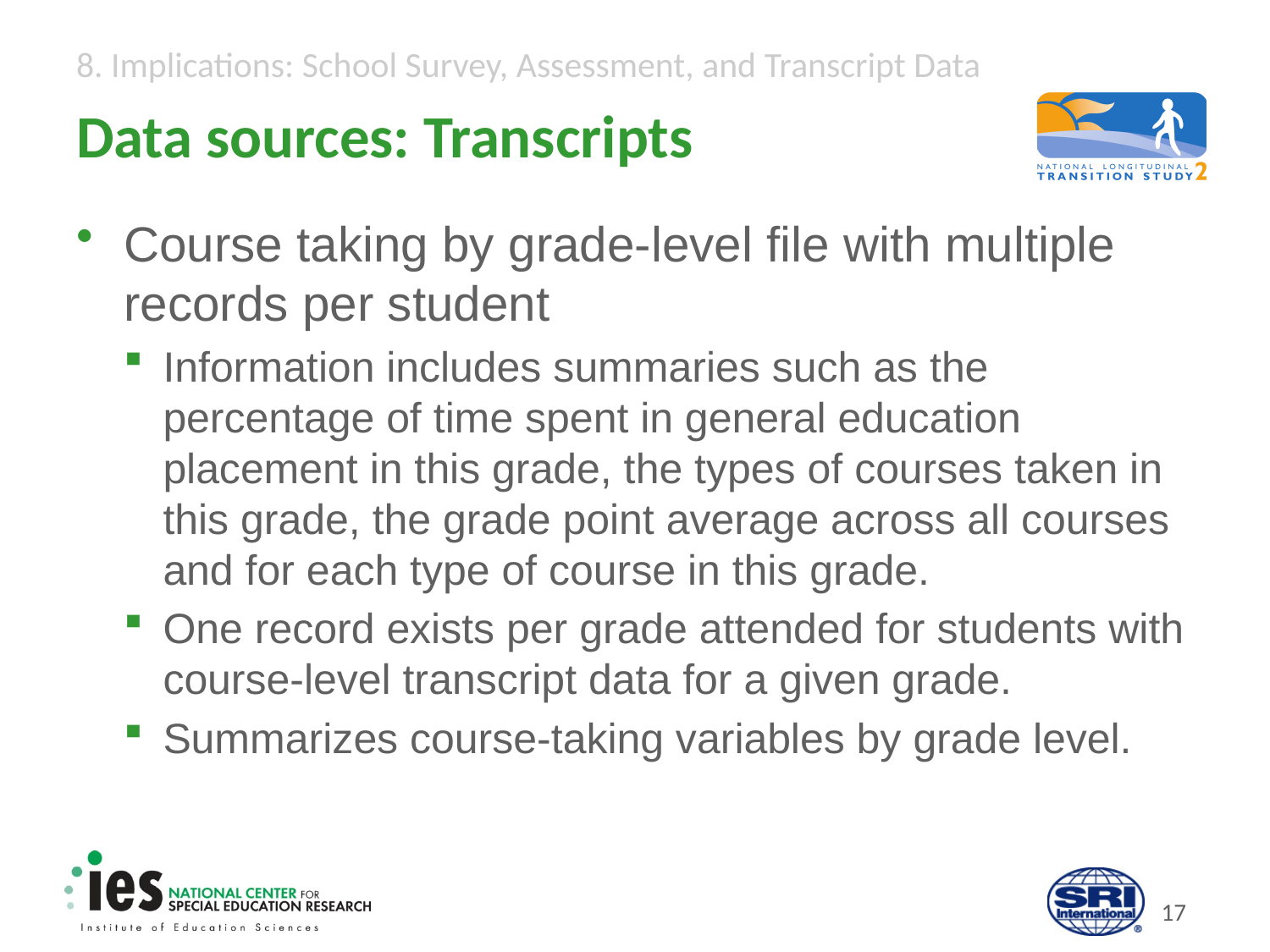

# Data sources: Transcripts
Course taking by grade-level file with multiple records per student
Information includes summaries such as the percentage of time spent in general education placement in this grade, the types of courses taken in this grade, the grade point average across all courses and for each type of course in this grade.
One record exists per grade attended for students with course-level transcript data for a given grade.
Summarizes course-taking variables by grade level.
17